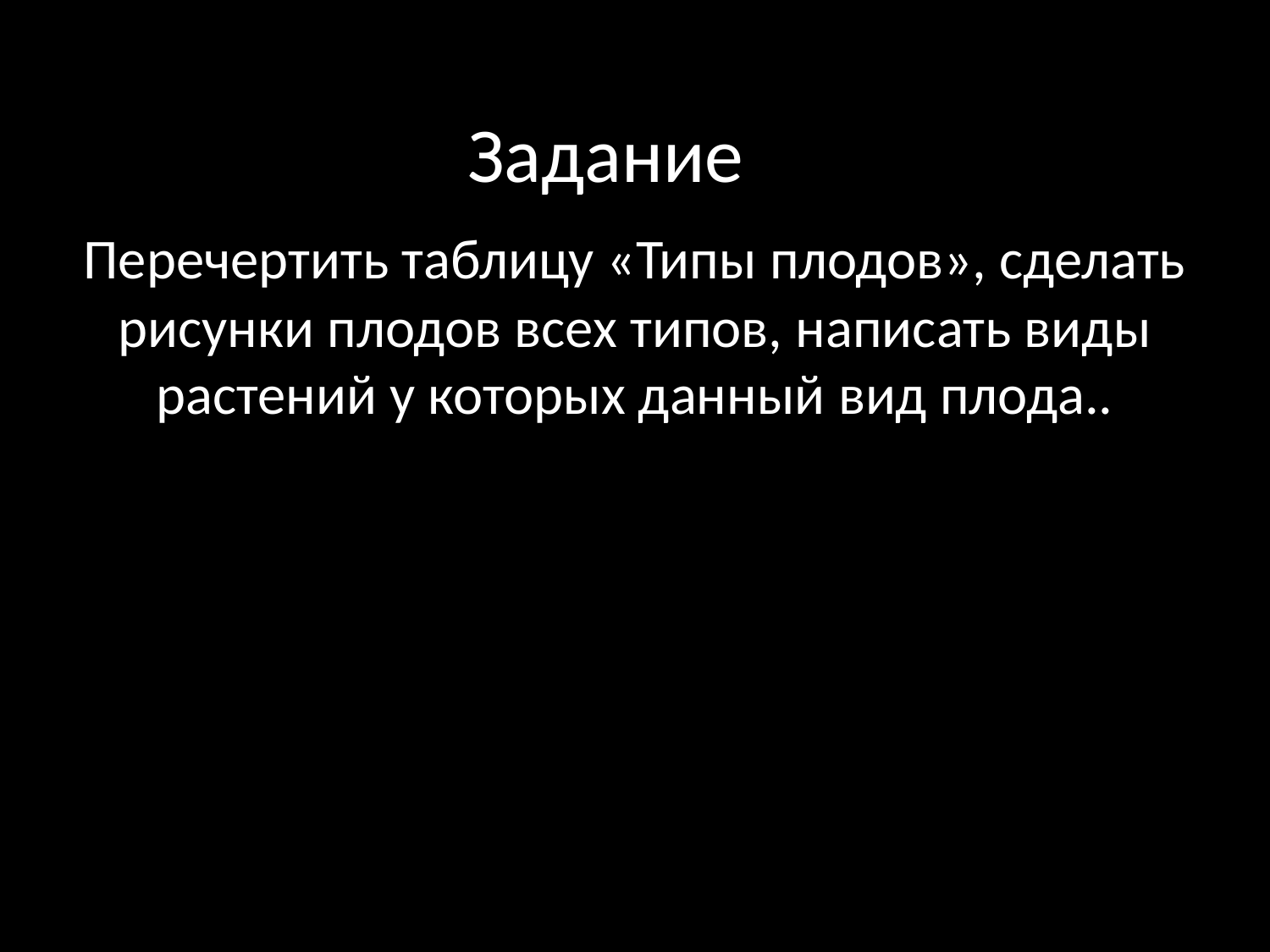

# Задание
Перечертить таблицу «Типы плодов», сделать рисунки плодов всех типов, написать виды растений у которых данный вид плода..